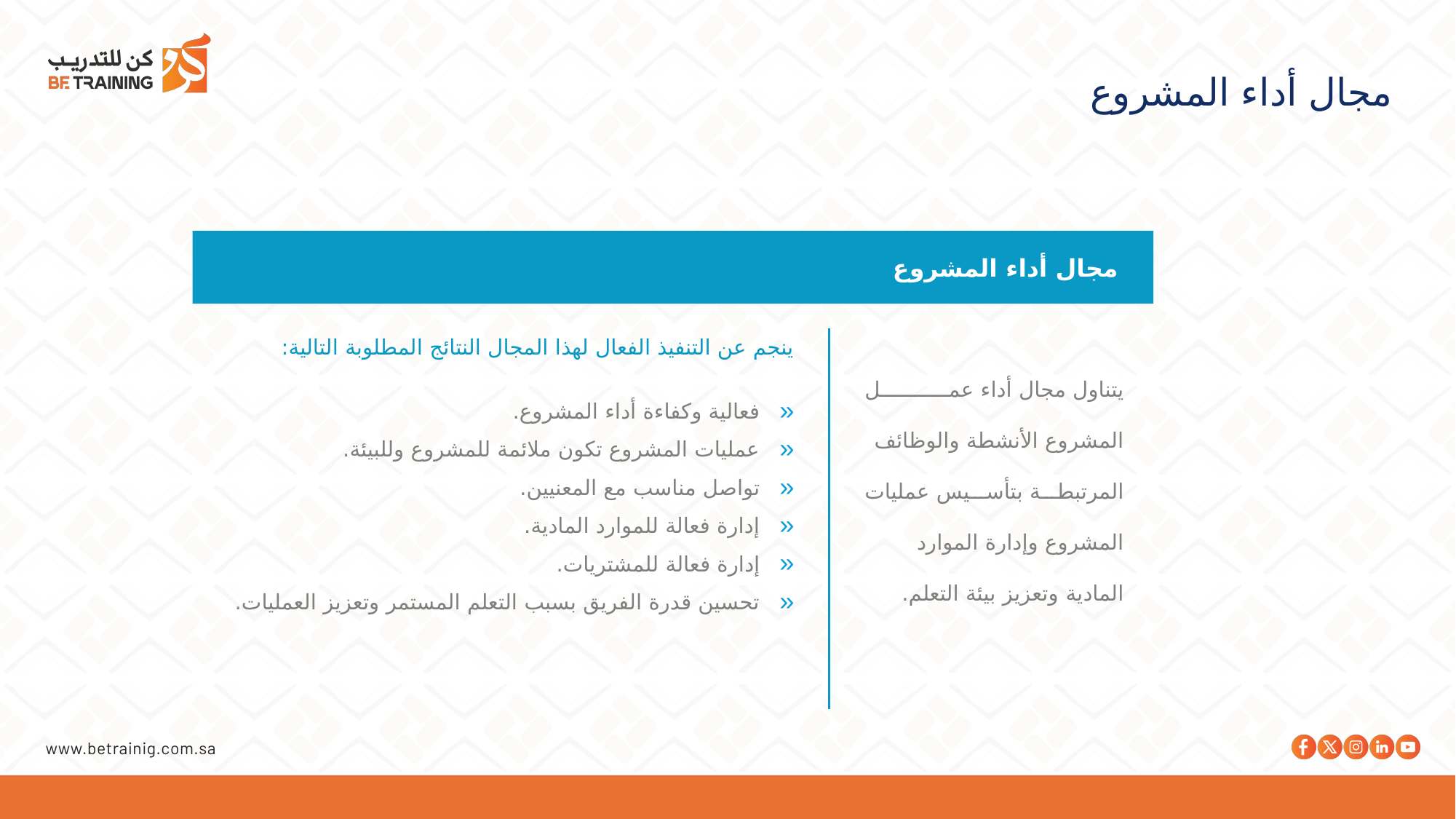

مجال أداء المشروع

مجال أداء المشروع
ينجم عن التنفيذ الفعال لهذا المجال النتائج المطلوبة التالية:

فعالية وكفاءة أداء المشروع.
عمليات المشروع تكون ملائمة للمشروع وللبيئة.
تواصل مناسب مع المعنيين.
إدارة فعالة للموارد المادية.
إدارة فعالة للمشتريات.
تحسين قدرة الفريق بسبب التعلم المستمر وتعزيز العمليات.
يتناول مجال أداء عمل المشروع الأنشطة والوظائف
المرتبطة بتأسيس عمليات المشروع وإدارة الموارد المادية وتعزيز بيئة التعلم.